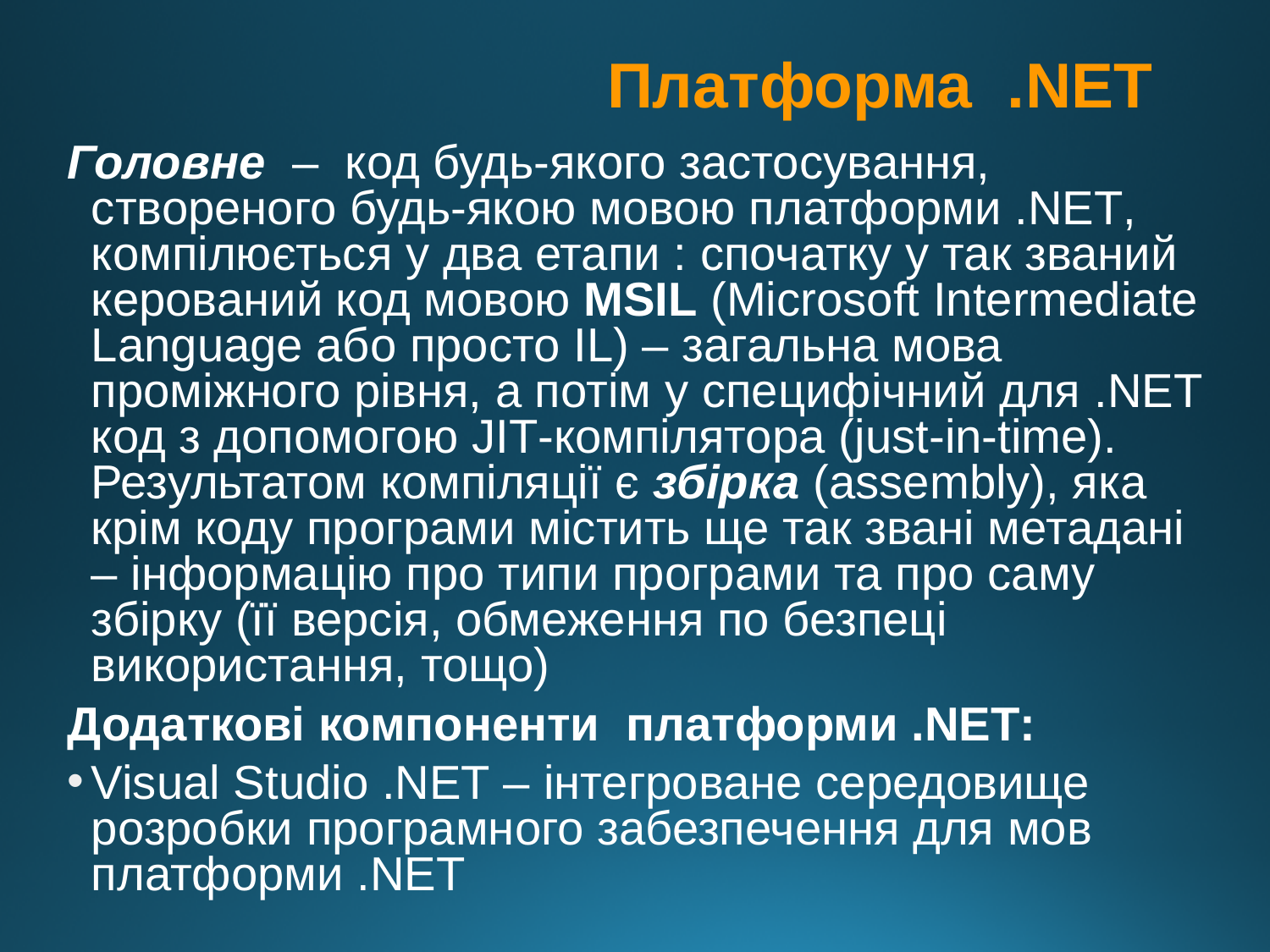

# Платформа  .NET
Головне  –  код будь-якого застосування, створеного будь-якою мовою платформи .NET, компілюється у два етапи : спочатку у так званий керований код мовою MSIL (Microsoft Intermediate Language або просто IL) – загальна мова проміжного рівня, а потім у специфічний для .NET код з допомогою JIT-компілятора (just-in-time). Результатом компіляції є збірка (assembly), яка крім коду програми містить ще так звані метадані – інформацію про типи програми та про саму збірку (її версія, обмеження по безпеці використання, тощо)
Додаткові компоненти  платформи .NET:
Visual Studio .NET – інтегроване середовище розробки програмного забезпечення для мов платформи .NET